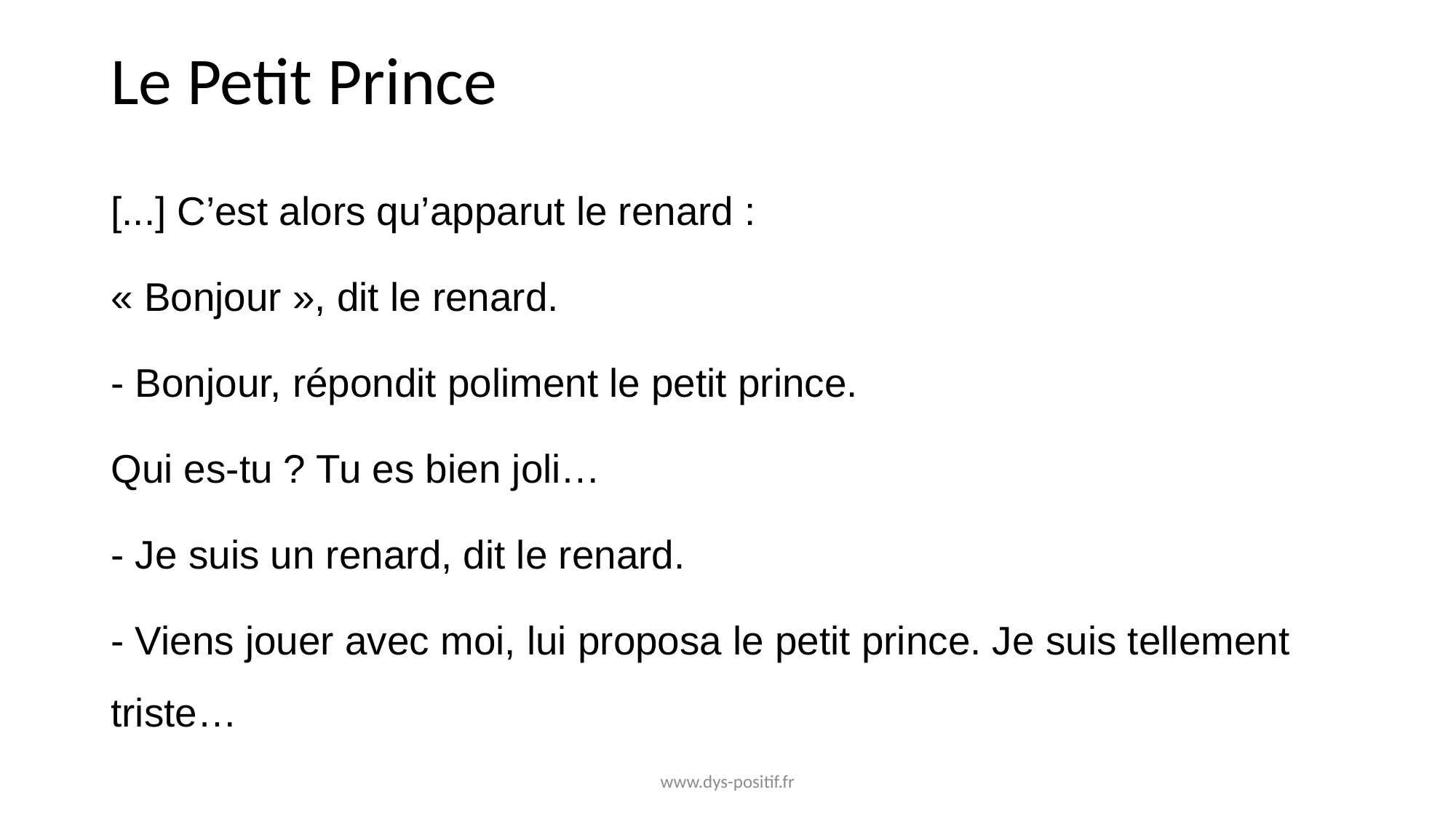

# Le Petit Prince
[...] C’est alors qu’apparut le renard :
« Bonjour », dit le renard.
- Bonjour, répondit poliment le petit prince.
Qui es-tu ? Tu es bien joli…
- Je suis un renard, dit le renard.
- Viens jouer avec moi, lui proposa le petit prince. Je suis tellement triste…

www.dys-positif.fr